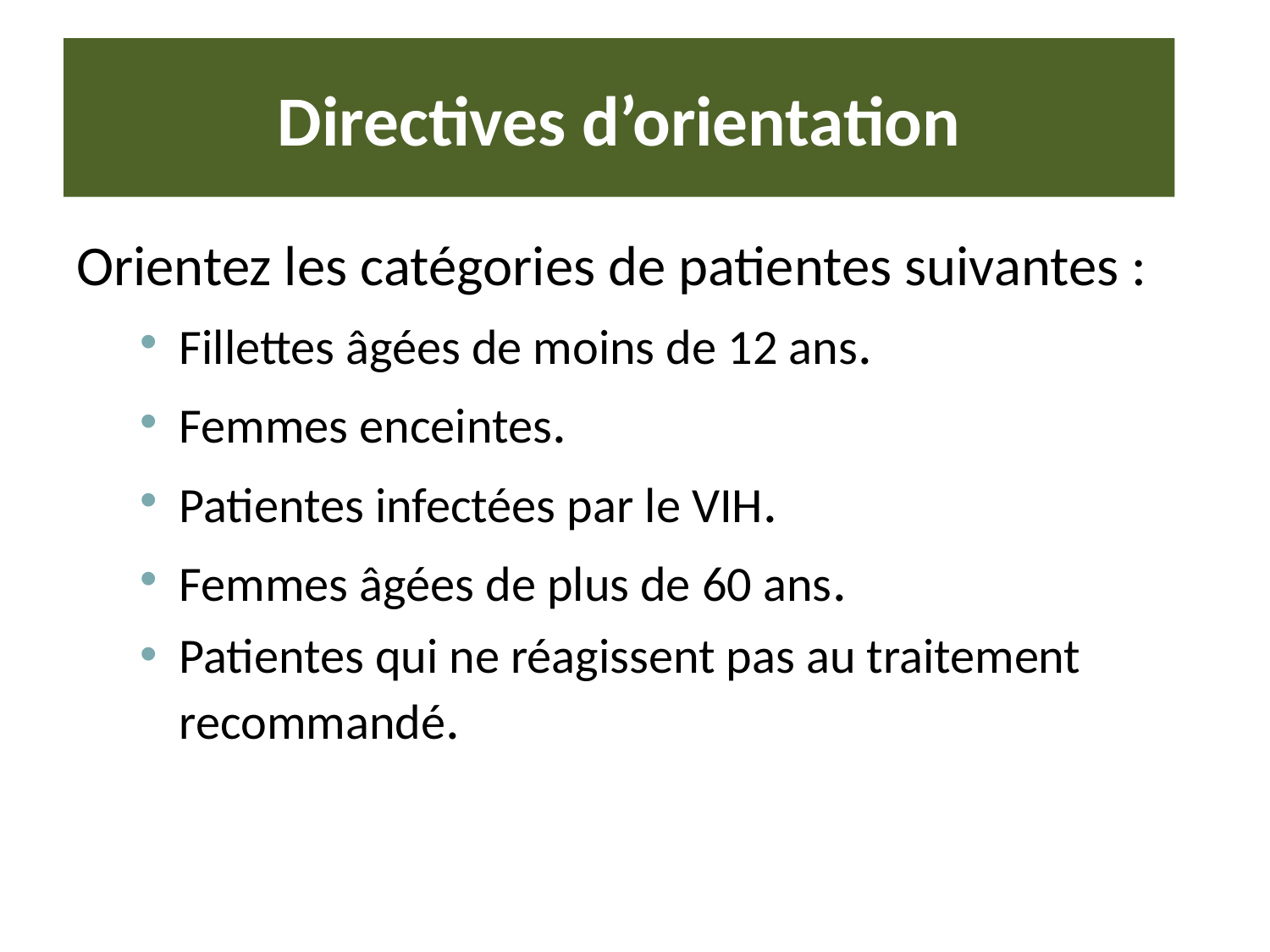

# Directives d’orientation
Orientez les catégories de patientes suivantes :
Fillettes âgées de moins de 12 ans.
Femmes enceintes.
Patientes infectées par le VIH.
Femmes âgées de plus de 60 ans.
Patientes qui ne réagissent pas au traitement recommandé.